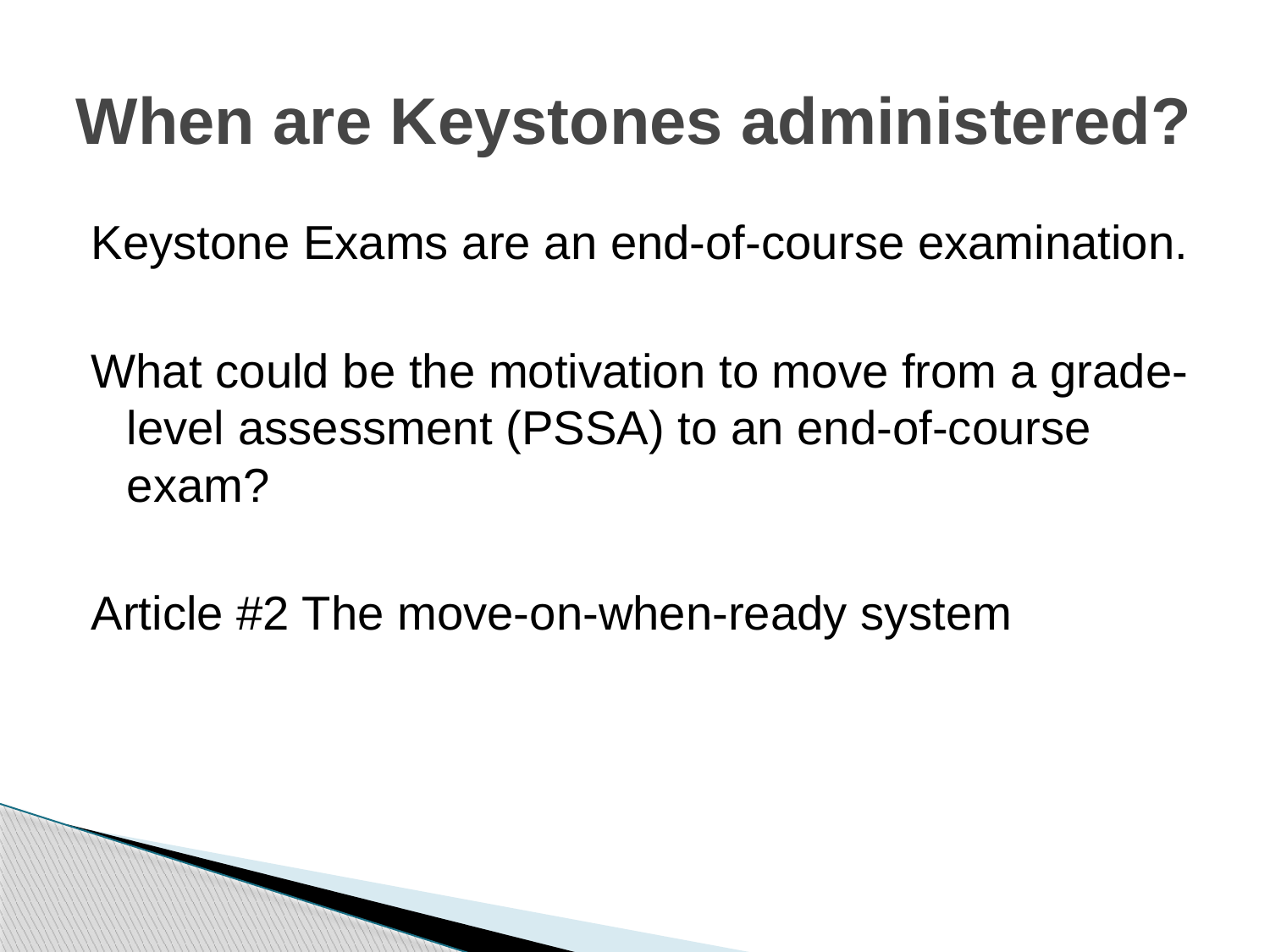

# When are Keystones administered?
Keystone Exams are an end-of-course examination.

What could be the motivation to move from a grade-level assessment (PSSA) to an end-of-course exam?

Article #2 The move-on-when-ready system